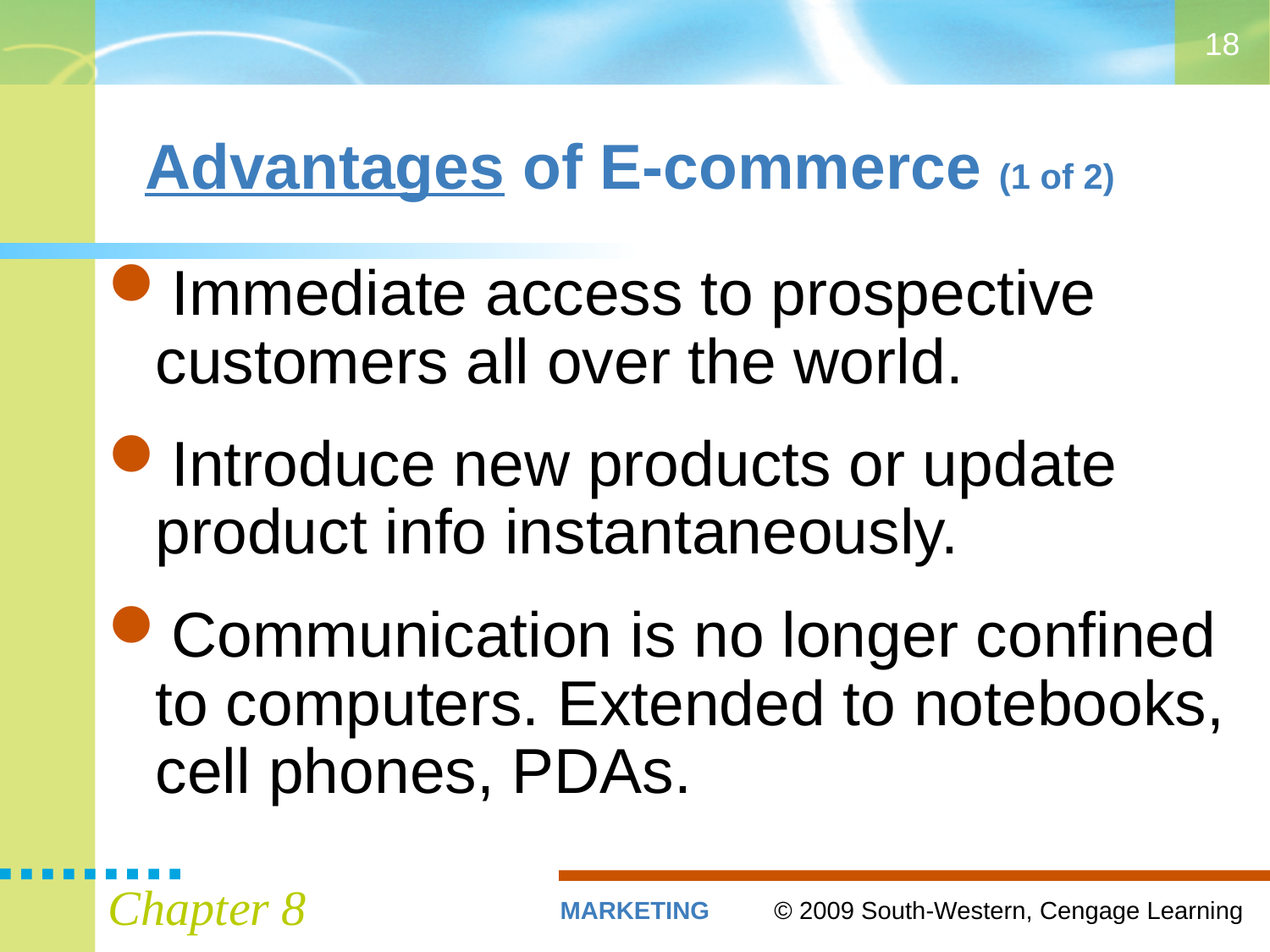

18
# Advantages of E-commerce (1 of 2)
Immediate access to prospective customers all over the world.
Introduce new products or update product info instantaneously.
Communication is no longer confined to computers. Extended to notebooks, cell phones, PDAs.
Chapter 8